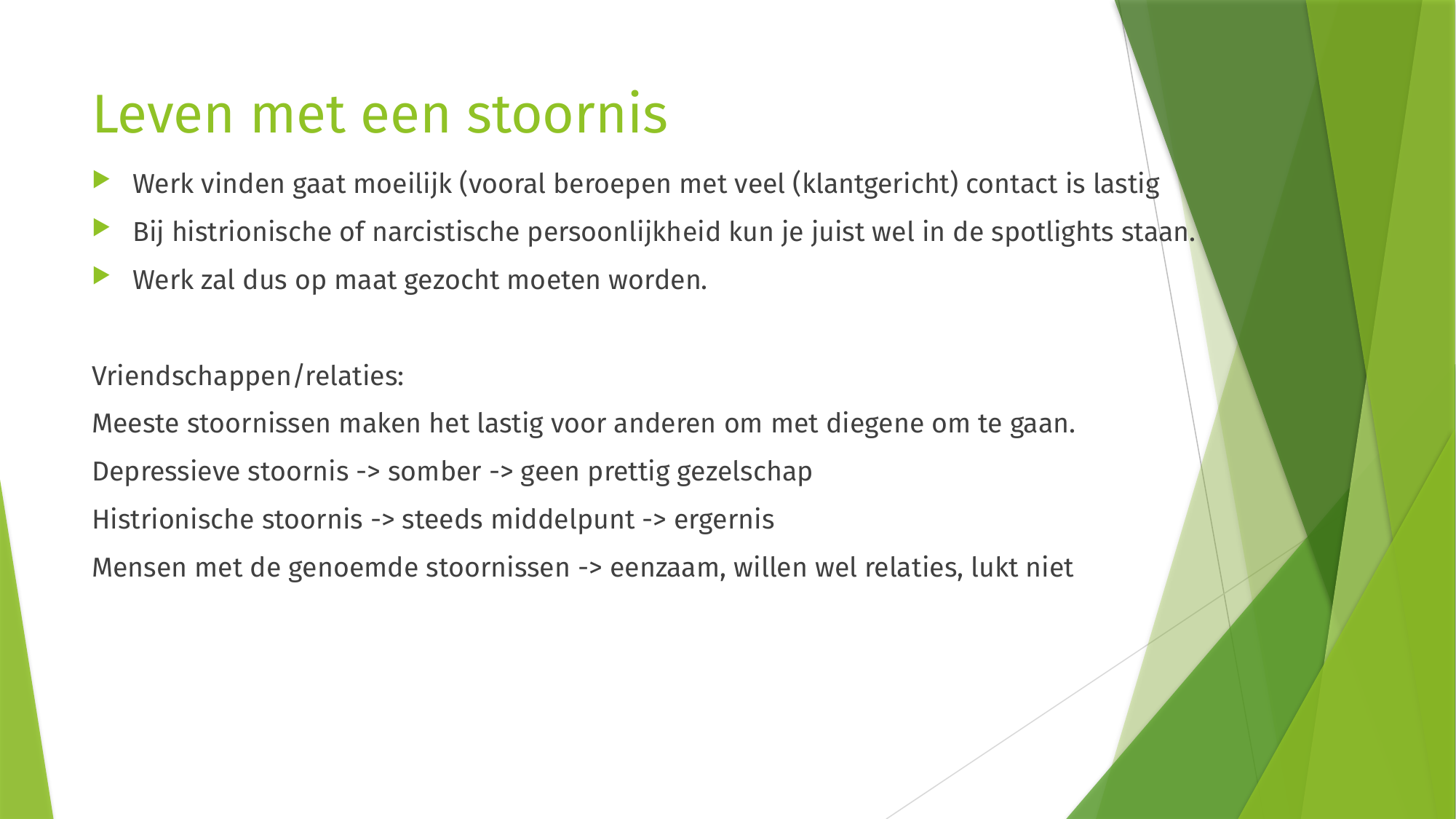

# Leven met een stoornis
Werk vinden gaat moeilijk (vooral beroepen met veel (klantgericht) contact is lastig
Bij histrionische of narcistische persoonlijkheid kun je juist wel in de spotlights staan.
Werk zal dus op maat gezocht moeten worden.

Vriendschappen/relaties:
Meeste stoornissen maken het lastig voor anderen om met diegene om te gaan.
Depressieve stoornis -> somber -> geen prettig gezelschap
Histrionische stoornis -> steeds middelpunt -> ergernis
Mensen met de genoemde stoornissen -> eenzaam, willen wel relaties, lukt niet